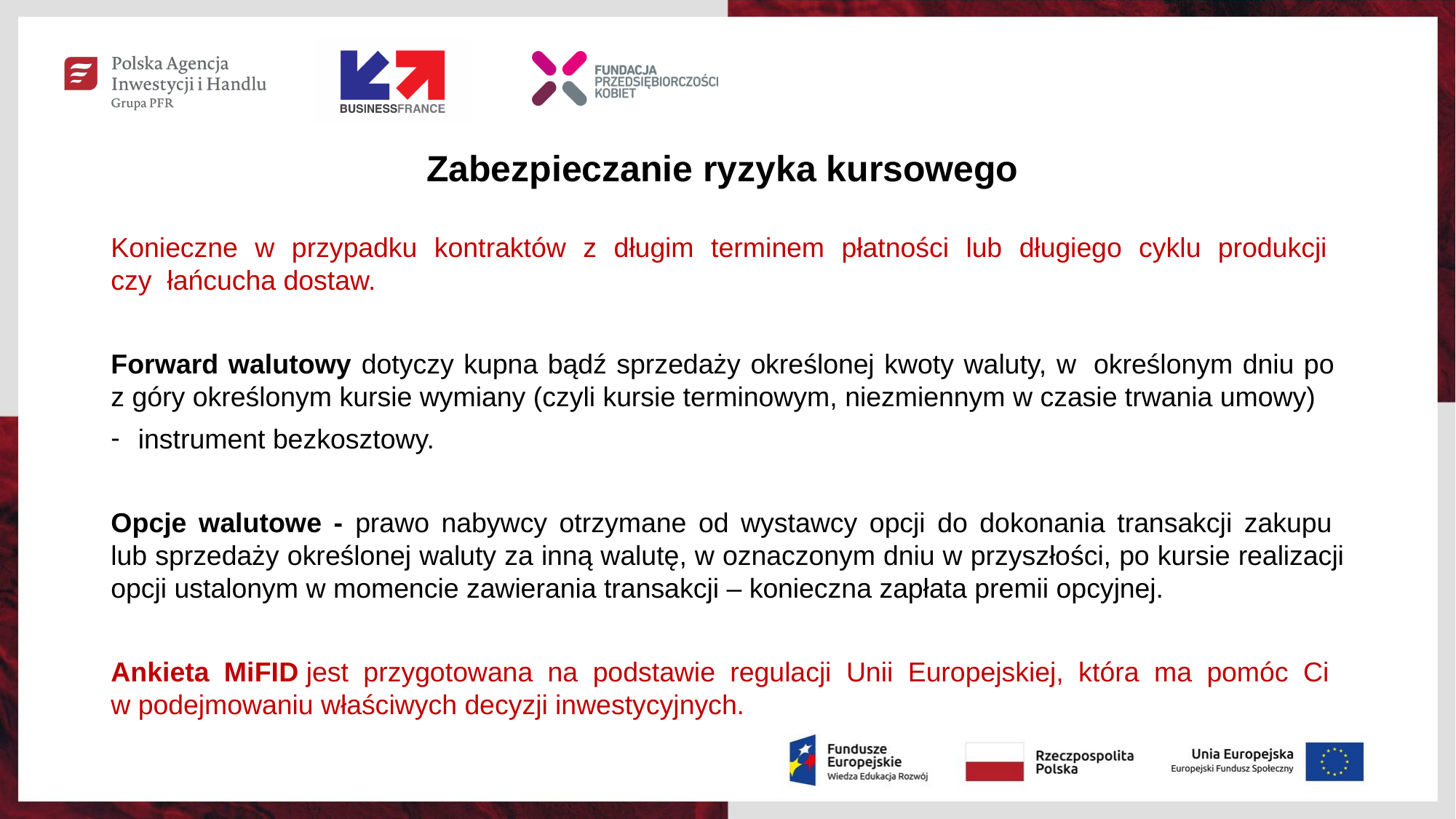

# Zabezpieczanie ryzyka kursowego
Konieczne w przypadku kontraktów z długim terminem płatności lub długiego cyklu produkcji
czy  łańcucha dostaw.

Forward walutowy dotyczy kupna bądź sprzedaży określonej kwoty waluty, w  określonym dniu po
z góry określonym kursie wymiany (czyli kursie terminowym, niezmiennym w czasie trwania umowy)
instrument bezkosztowy.

Opcje walutowe - prawo nabywcy otrzymane od wystawcy opcji do dokonania transakcji zakupu
lub sprzedaży określonej waluty za inną walutę, w oznaczonym dniu w przyszłości, po kursie realizacji opcji ustalonym w momencie zawierania transakcji – konieczna zapłata premii opcyjnej.

Ankieta MiFID jest przygotowana na podstawie regulacji Unii Europejskiej, która ma pomóc Ci
w podejmowaniu właściwych decyzji inwestycyjnych.